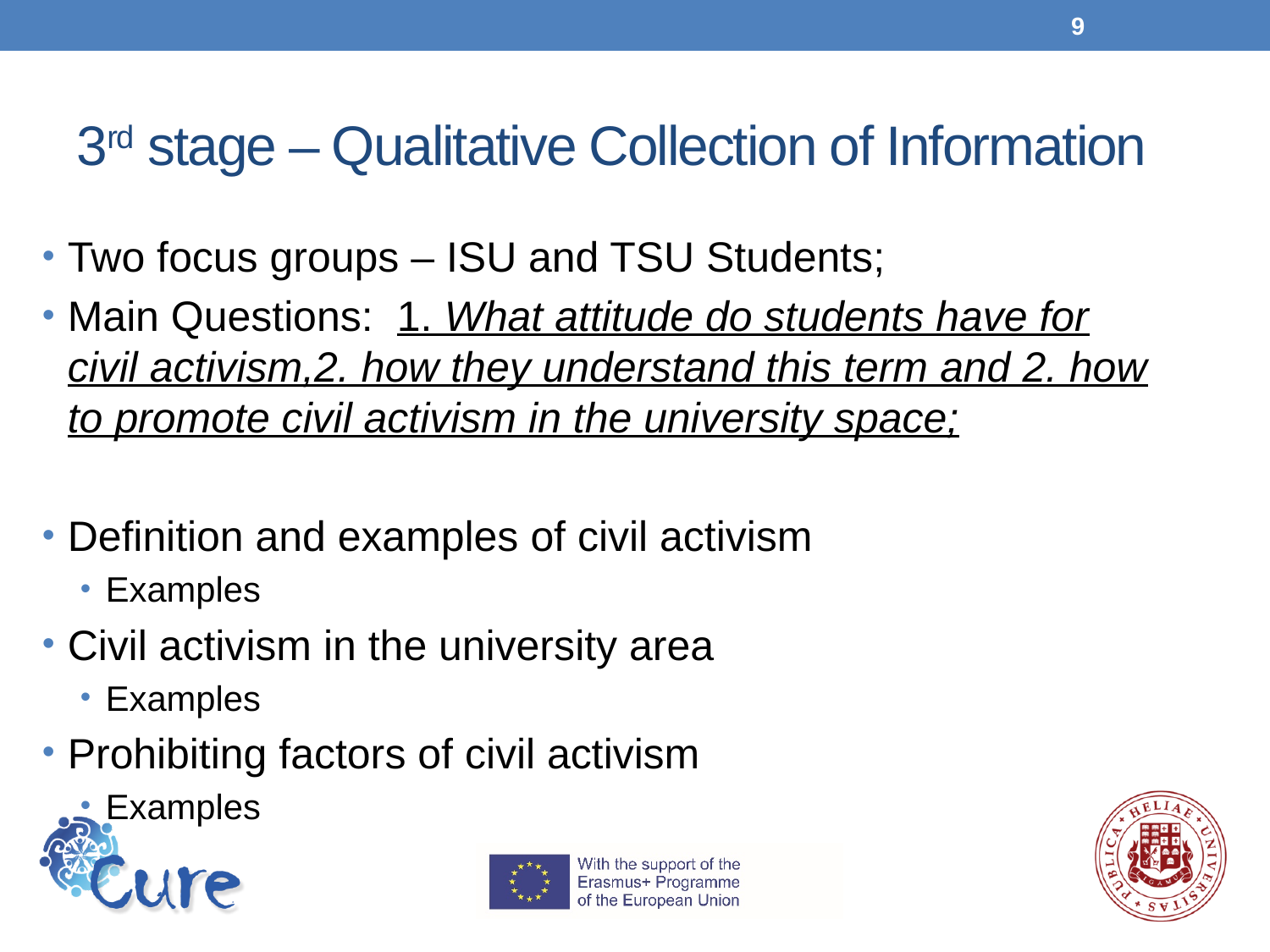

9
# 3rd stage – Qualitative Collection of Information
Two focus groups – ISU and TSU Students;
Main Questions:  1. What attitude do students have for civil activism,2. how they understand this term and 2. how to promote civil activism in the university space;

Definition and examples of civil activism
Examples
Civil activism in the university area
Examples
Prohibiting factors of civil activism
Examples